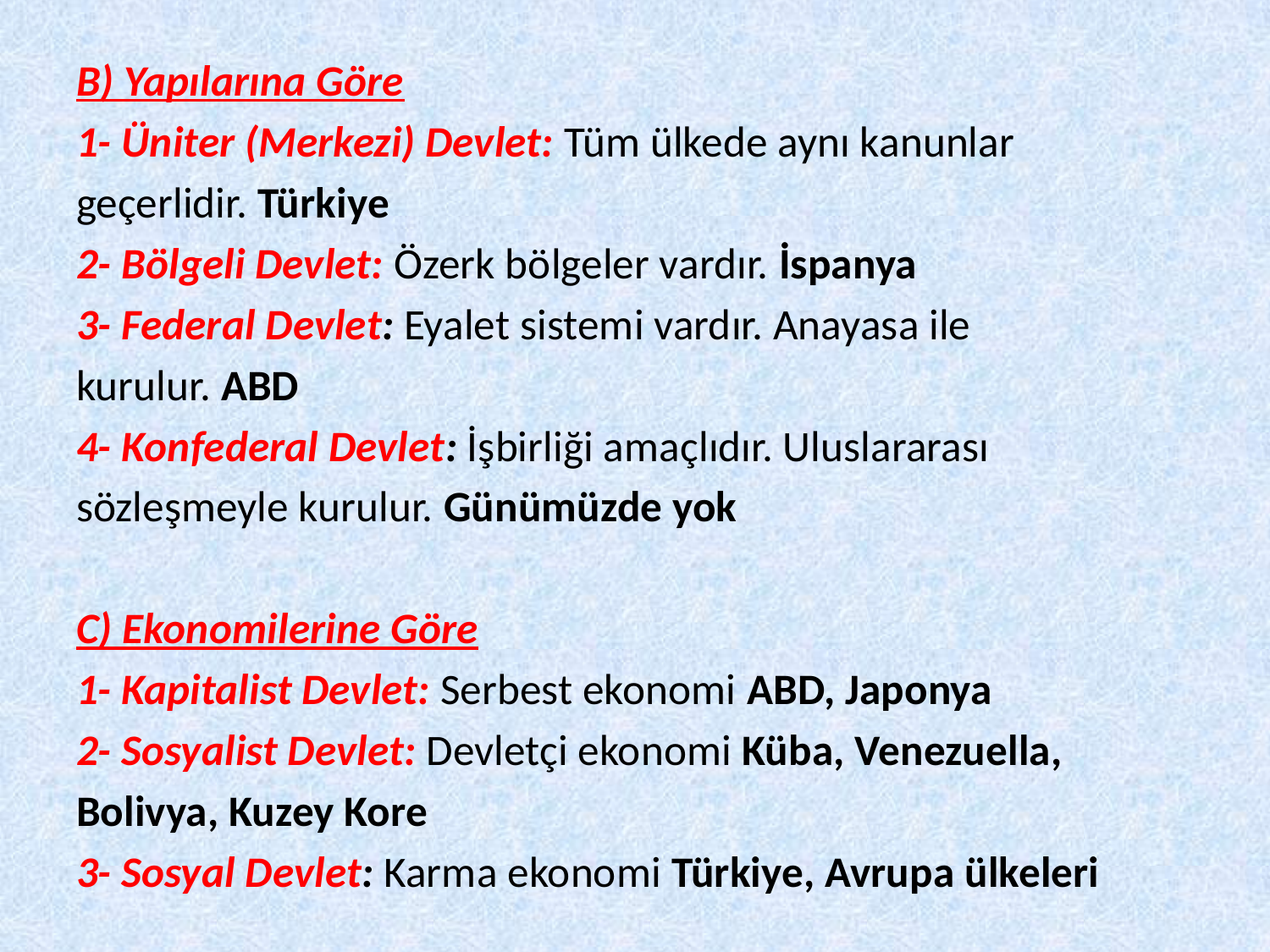

B) Yapılarına Göre
1- Üniter (Merkezi) Devlet: Tüm ülkede aynı kanunlar
geçerlidir. Türkiye
2- Bölgeli Devlet: Özerk bölgeler vardır. İspanya
3- Federal Devlet: Eyalet sistemi vardır. Anayasa ile
kurulur. ABD
4- Konfederal Devlet: İşbirliği amaçlıdır. Uluslararası
sözleşmeyle kurulur. Günümüzde yok

C) Ekonomilerine Göre
1- Kapitalist Devlet: Serbest ekonomi ABD, Japonya
2- Sosyalist Devlet: Devletçi ekonomi Küba, Venezuella,
Bolivya, Kuzey Kore
3- Sosyal Devlet: Karma ekonomi Türkiye, Avrupa ülkeleri